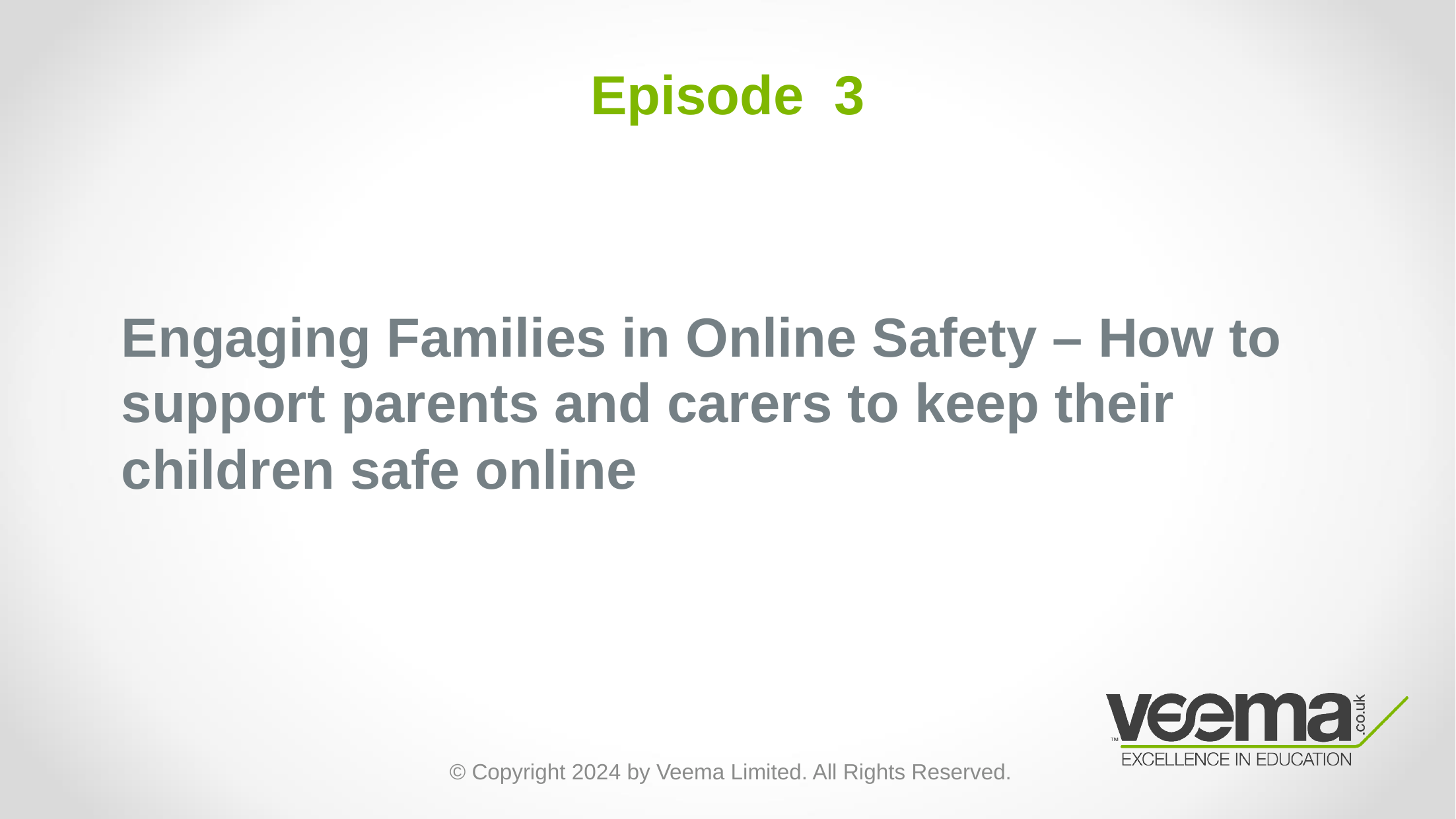

# Episode  3

Engaging Families in Online Safety – How to support parents and carers to keep their children safe online